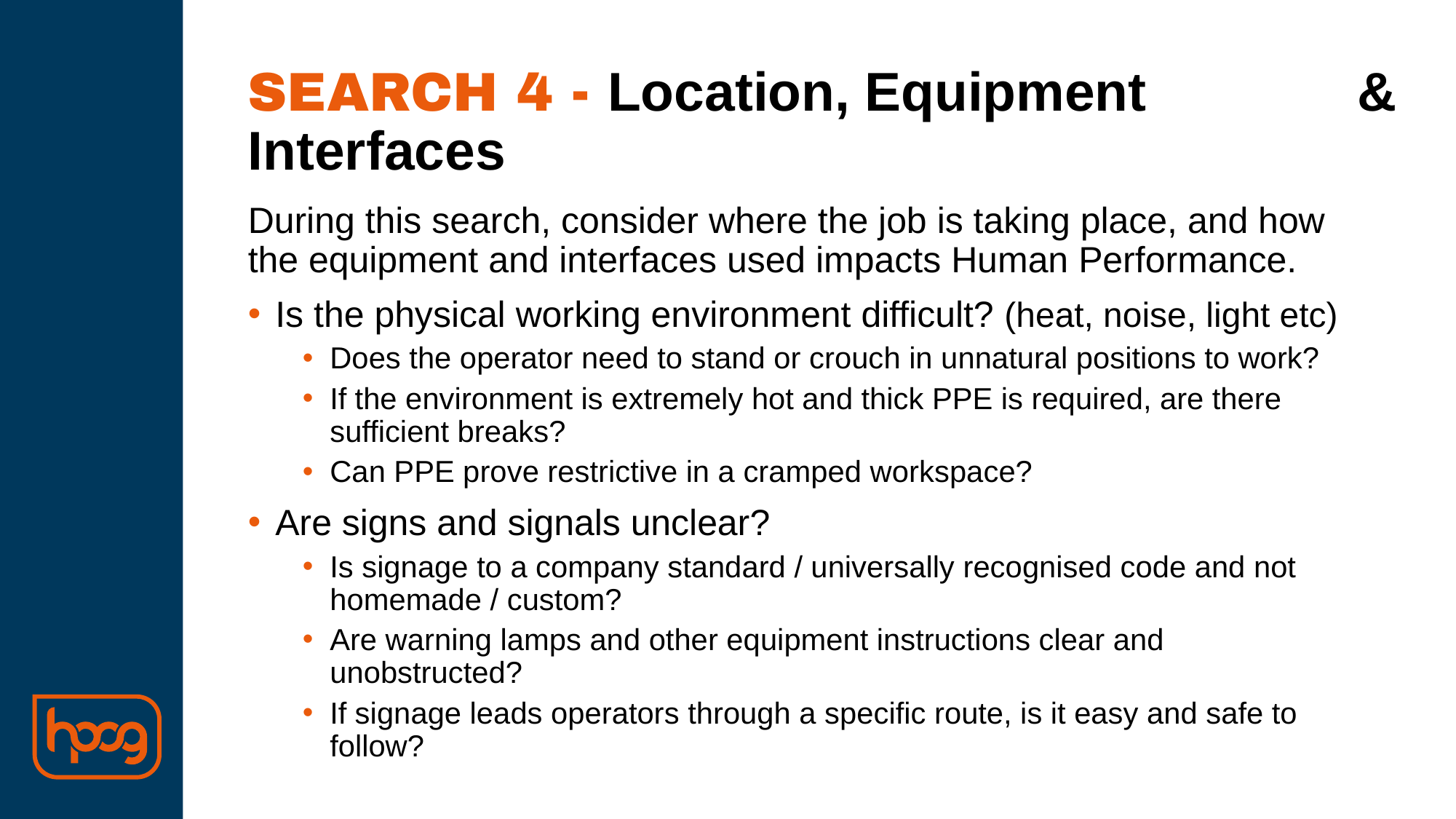

# SEARCH 4 - Location, Equipment              & Interfaces
During this search, consider where the job is taking place, and how the equipment and interfaces used impacts Human Performance.
Is the physical working environment difficult? (heat, noise, light etc)
Does the operator need to stand or crouch in unnatural positions to work?
If the environment is extremely hot and thick PPE is required, are there sufficient breaks?
Can PPE prove restrictive in a cramped workspace?
Are signs and signals unclear?
Is signage to a company standard / universally recognised code and not homemade / custom?
Are warning lamps and other equipment instructions clear and unobstructed?
If signage leads operators through a specific route, is it easy and safe to follow?